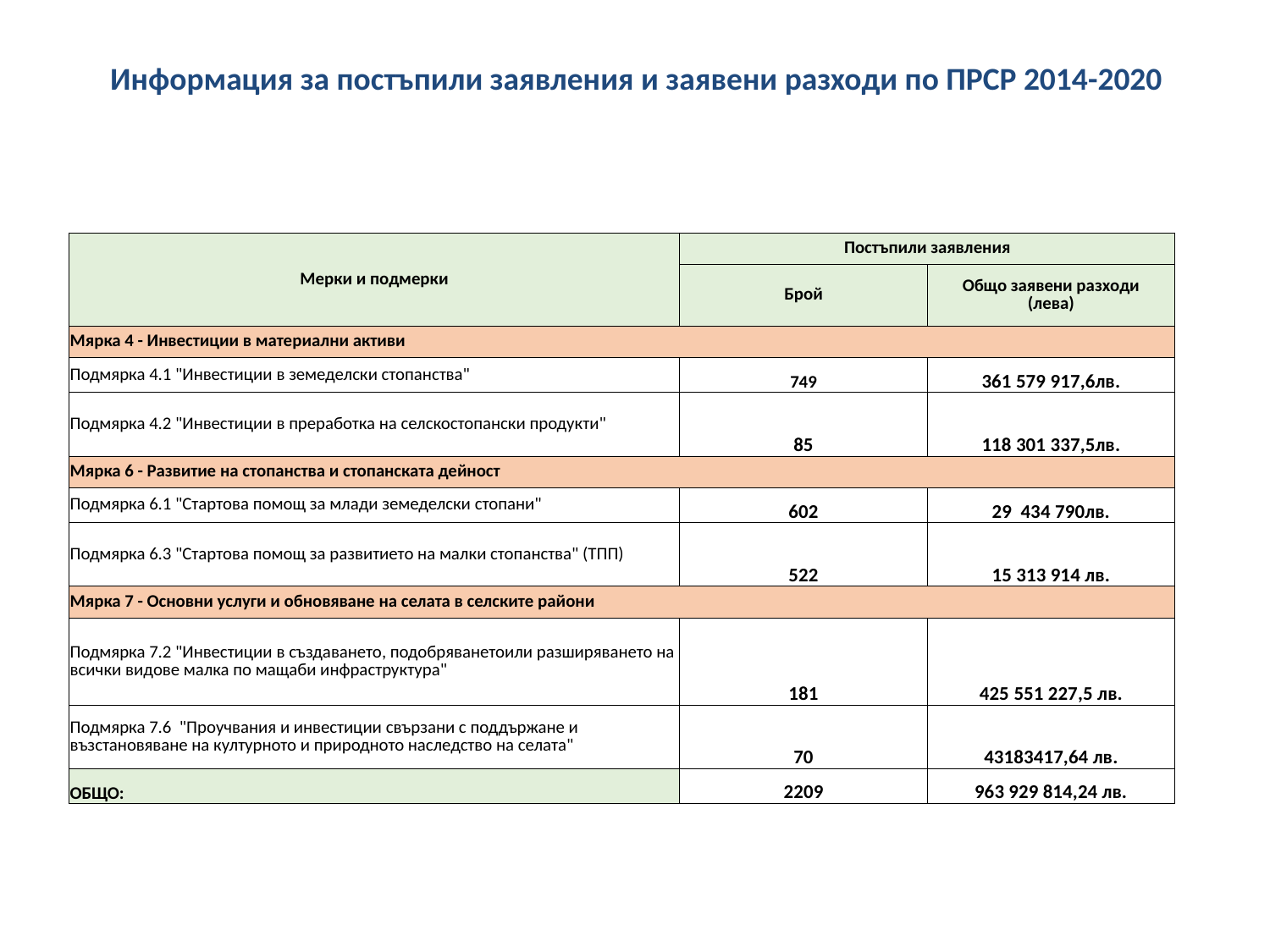

Информация за постъпили заявления и заявени разходи по ПРСР 2014-2020
| Мерки и подмерки | Постъпили заявления |  |
| --- | --- | --- |
|  | Брой | Общо заявени разходи (лева) |
| Мярка 4 - Инвестиции в материални активи |  |  |
| Подмярка 4.1 "Инвестиции в земеделски стопанства" | 749 | 361 579 917,6лв. |
| Подмярка 4.2 "Инвестиции в преработка на селскостопански продукти" | 85 | 118 301 337,5лв. |
| Мярка 6 - Развитие на стопанства и стопанската дейност |  |  |
| Подмярка 6.1 "Стартова помощ за млади земеделски стопани" | 602 | 29 434 790лв. |
| Подмярка 6.3 "Стартова помощ за развитието на малки стопанства" (ТПП) | 522 | 15 313 914 лв. |
| Мярка 7 - Основни услуги и обновяване на селата в селските райони |  |  |
| Подмярка 7.2 "Инвестиции в създаването, подобряванетоили разширяването на всички видове малка по мащаби инфраструктура" | 181 | 425 551 227,5 лв. |
| Подмярка 7.6 "Проучвания и инвестиции свързани с поддържане и възстановяване на културното и природното наследство на селата" | 70 | 43183417,64 лв. |
| ОБЩО: | 2209 | 963 929 814,24 лв. |